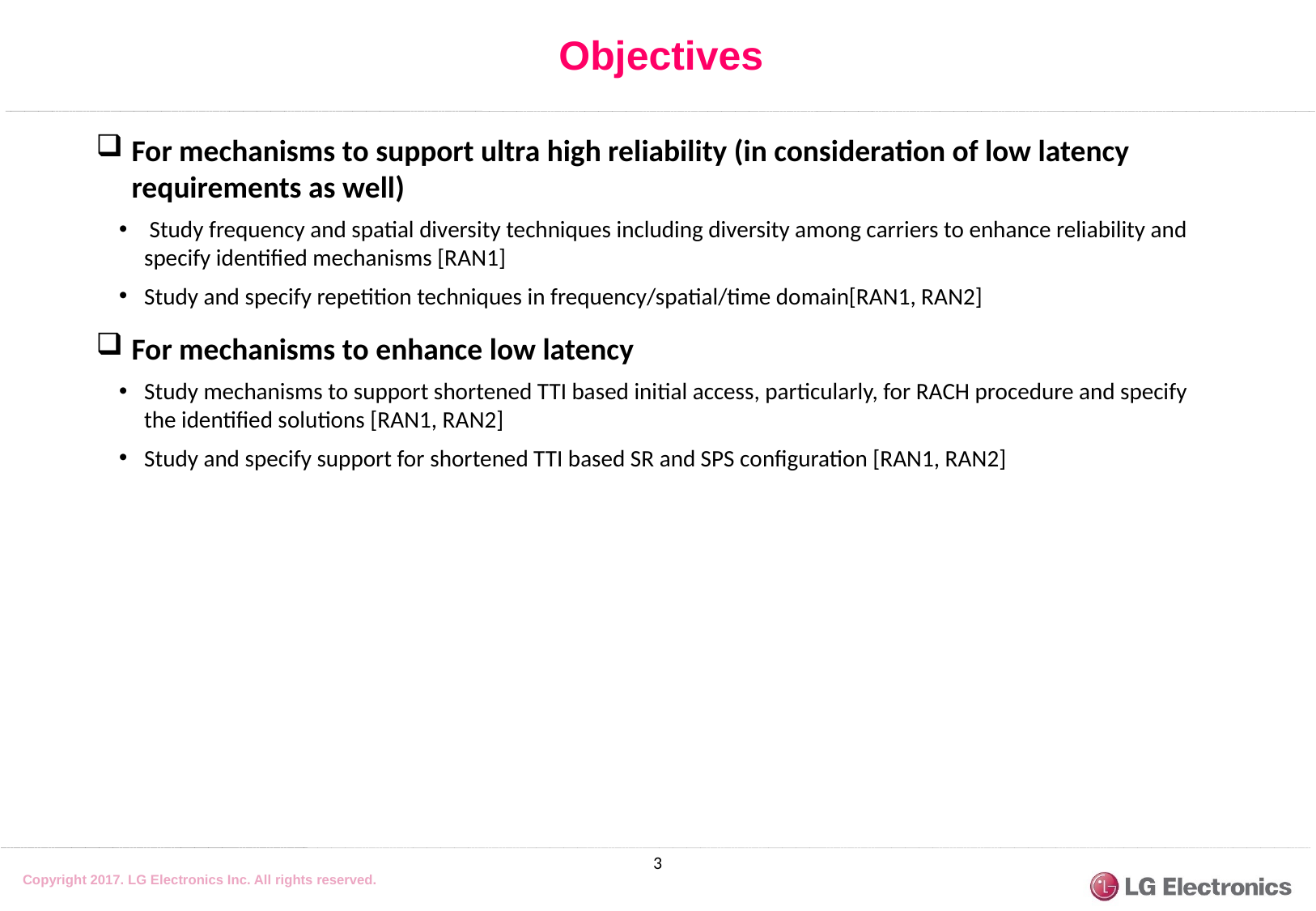

Objectives
For mechanisms to support ultra high reliability (in consideration of low latency requirements as well)
 Study frequency and spatial diversity techniques including diversity among carriers to enhance reliability and specify identified mechanisms [RAN1]
Study and specify repetition techniques in frequency/spatial/time domain[RAN1, RAN2]
For mechanisms to enhance low latency
Study mechanisms to support shortened TTI based initial access, particularly, for RACH procedure and specify the identified solutions [RAN1, RAN2]
Study and specify support for shortened TTI based SR and SPS configuration [RAN1, RAN2]